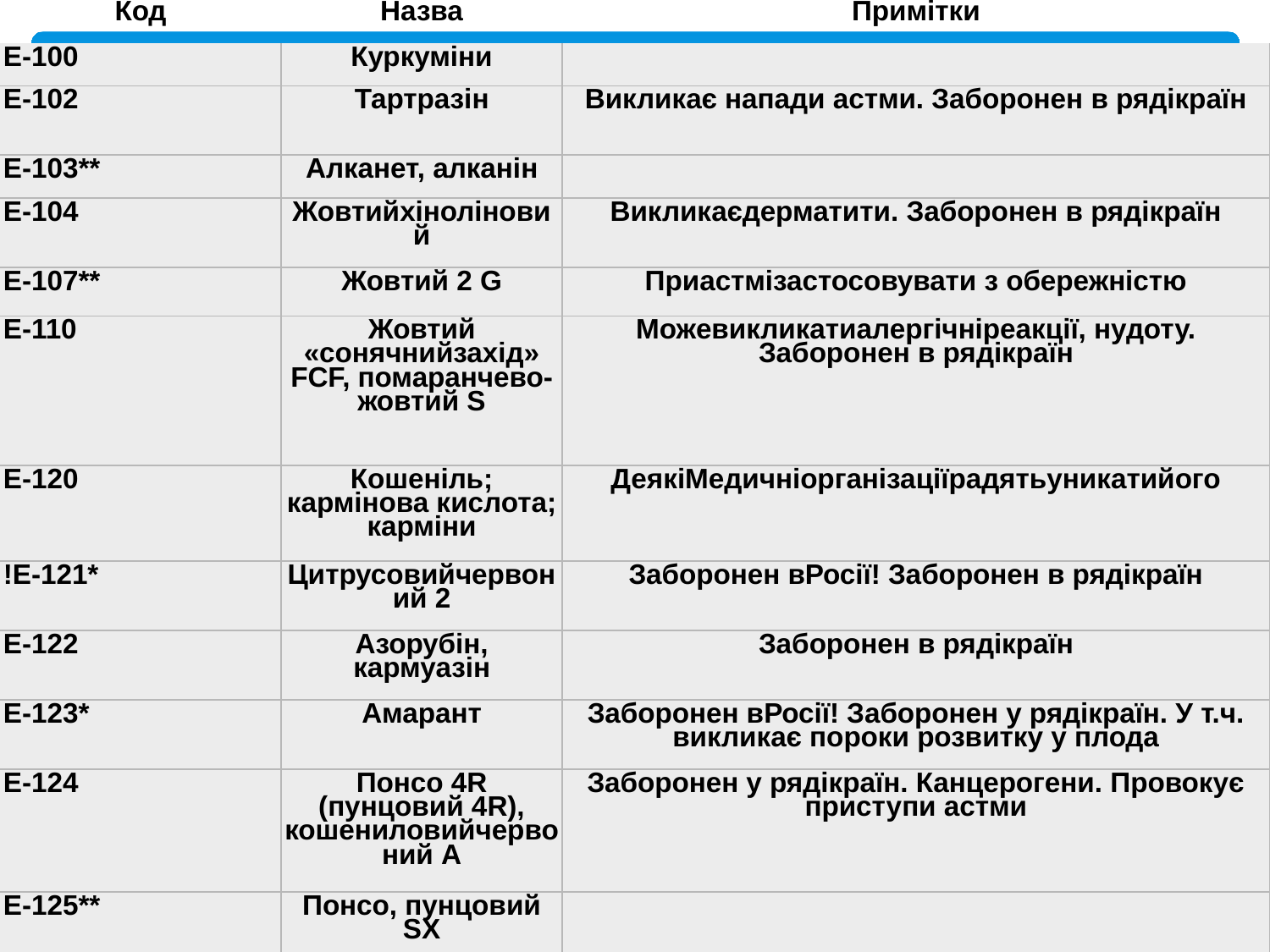

| Код | Назва | Примітки |
| --- | --- | --- |
| Е-100 | Куркуміни |  |
| Е-102 | Тартразін | Викликає напади астми. Заборонен в рядікраїн |
| Е-103\*\* | Алканет, алканін |  |
| Е-104 | Жовтийхіноліновий | Викликаєдерматити. Заборонен в рядікраїн |
| Е-107\*\* | Жовтий 2 G | Приастмізастосовувати з обережністю |
| Е-110 | Жовтий «сонячнийзахід» FCF, помаранчево-жовтий S | Можевикликатиалергічніреакції, нудоту. Заборонен в рядікраїн |
| Е-120 | Кошеніль; кармінова кислота; карміни | ДеякіМедичніорганізаціїрадятьуникатийого |
| !E-121\* | Цитрусовийчервоний 2 | Заборонен вРосії! Заборонен в рядікраїн |
| Е-122 | Азорубін, кармуазін | Заборонен в рядікраїн |
| Е-123\* | Амарант | Заборонен вРосії! Заборонен у рядікраїн. У т.ч. викликає пороки розвитку у плода |
| Е-124 | Понсо 4R (пунцовий 4R), кошениловийчервоний А | Заборонен у рядікраїн. Канцерогени. Провокує приступи астми |
| Е-125\*\* | Понсо, пунцовий SX |  |